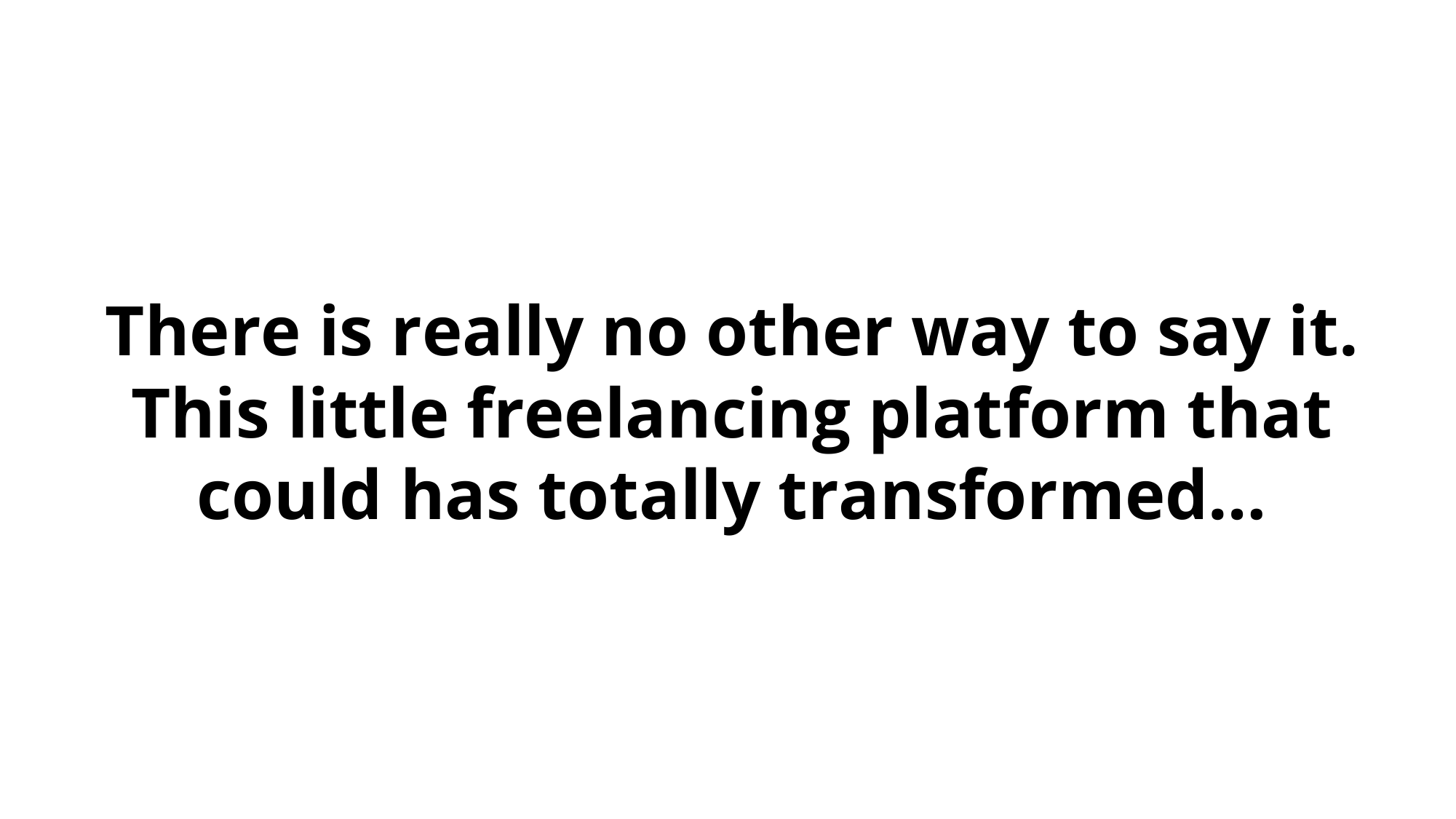

There is really no other way to say it. This little freelancing platform that could has totally transformed…